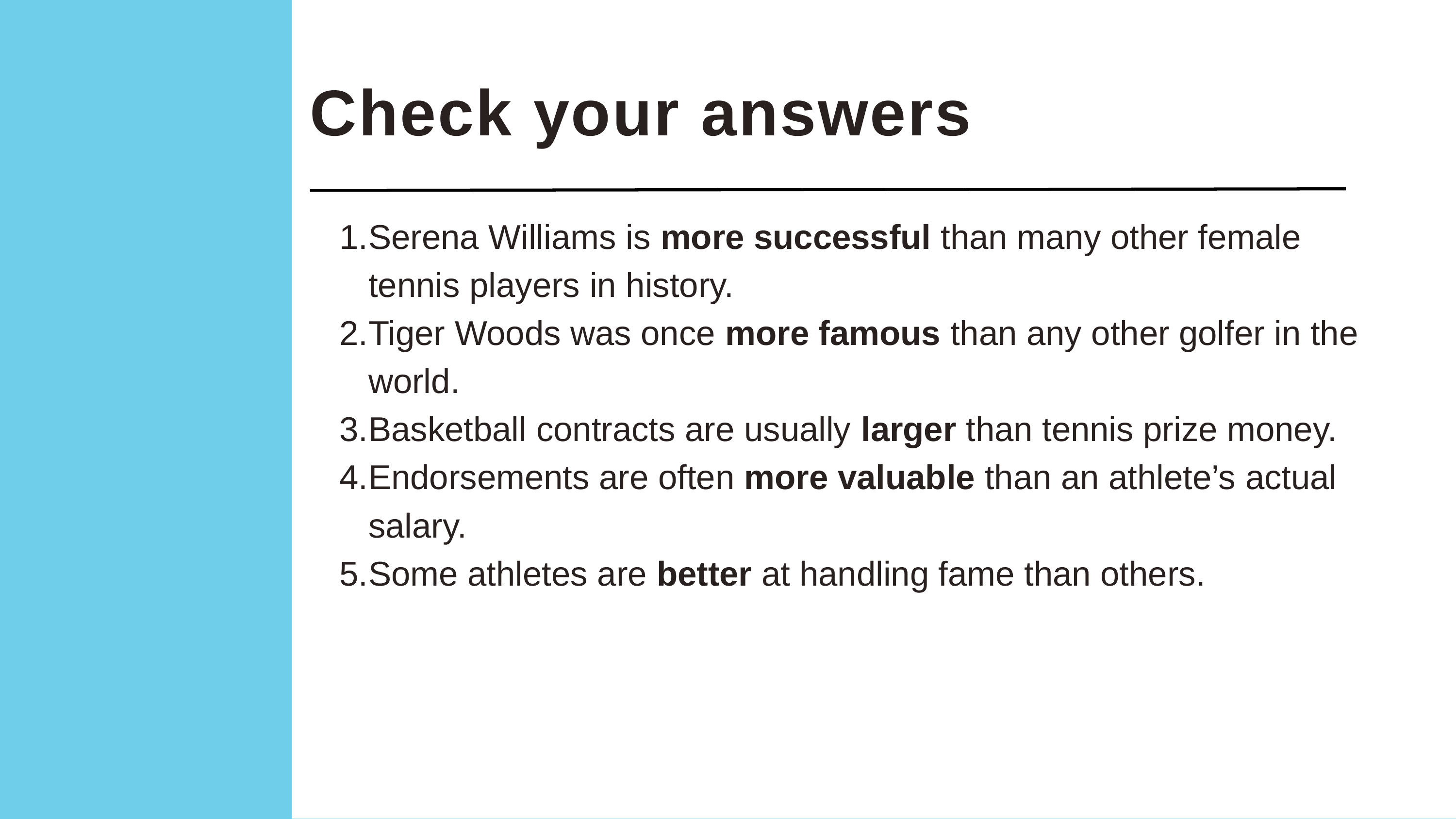

Check your answers

Serena Williams is more successful than many other female tennis players in history.
Tiger Woods was once more famous than any other golfer in the world.
Basketball contracts are usually larger than tennis prize money.
Endorsements are often more valuable than an athlete’s actual salary.
Some athletes are better at handling fame than others.